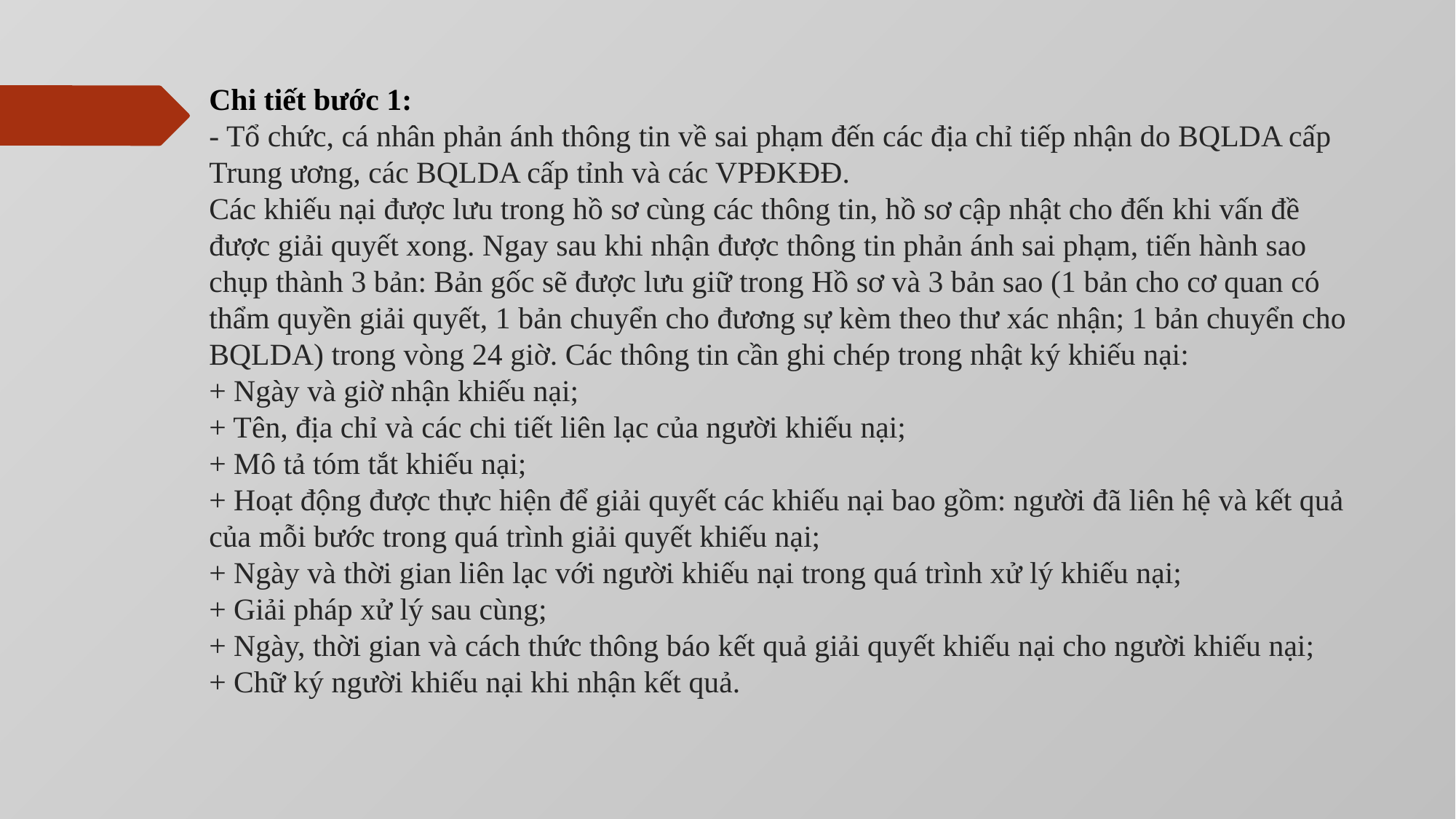

# Chi tiết bước 1: - Tổ chức, cá nhân phản ánh thông tin về sai phạm đến các địa chỉ tiếp nhận do BQLDA cấp Trung ương, các BQLDA cấp tỉnh và các VPĐKĐĐ. Các khiếu nại được lưu trong hồ sơ cùng các thông tin, hồ sơ cập nhật cho đến khi vấn đề được giải quyết xong. Ngay sau khi nhận được thông tin phản ánh sai phạm, tiến hành sao chụp thành 3 bản: Bản gốc sẽ được lưu giữ trong Hồ sơ và 3 bản sao (1 bản cho cơ quan có thẩm quyền giải quyết, 1 bản chuyển cho đương sự kèm theo thư xác nhận; 1 bản chuyển cho BQLDA) trong vòng 24 giờ. Các thông tin cần ghi chép trong nhật ký khiếu nại: + Ngày và giờ nhận khiếu nại; + Tên, địa chỉ và các chi tiết liên lạc của người khiếu nại; + Mô tả tóm tắt khiếu nại; + Hoạt động được thực hiện để giải quyết các khiếu nại bao gồm: người đã liên hệ và kết quả của mỗi bước trong quá trình giải quyết khiếu nại; + Ngày và thời gian liên lạc với người khiếu nại trong quá trình xử lý khiếu nại; + Giải pháp xử lý sau cùng; + Ngày, thời gian và cách thức thông báo kết quả giải quyết khiếu nại cho người khiếu nại; + Chữ ký người khiếu nại khi nhận kết quả.